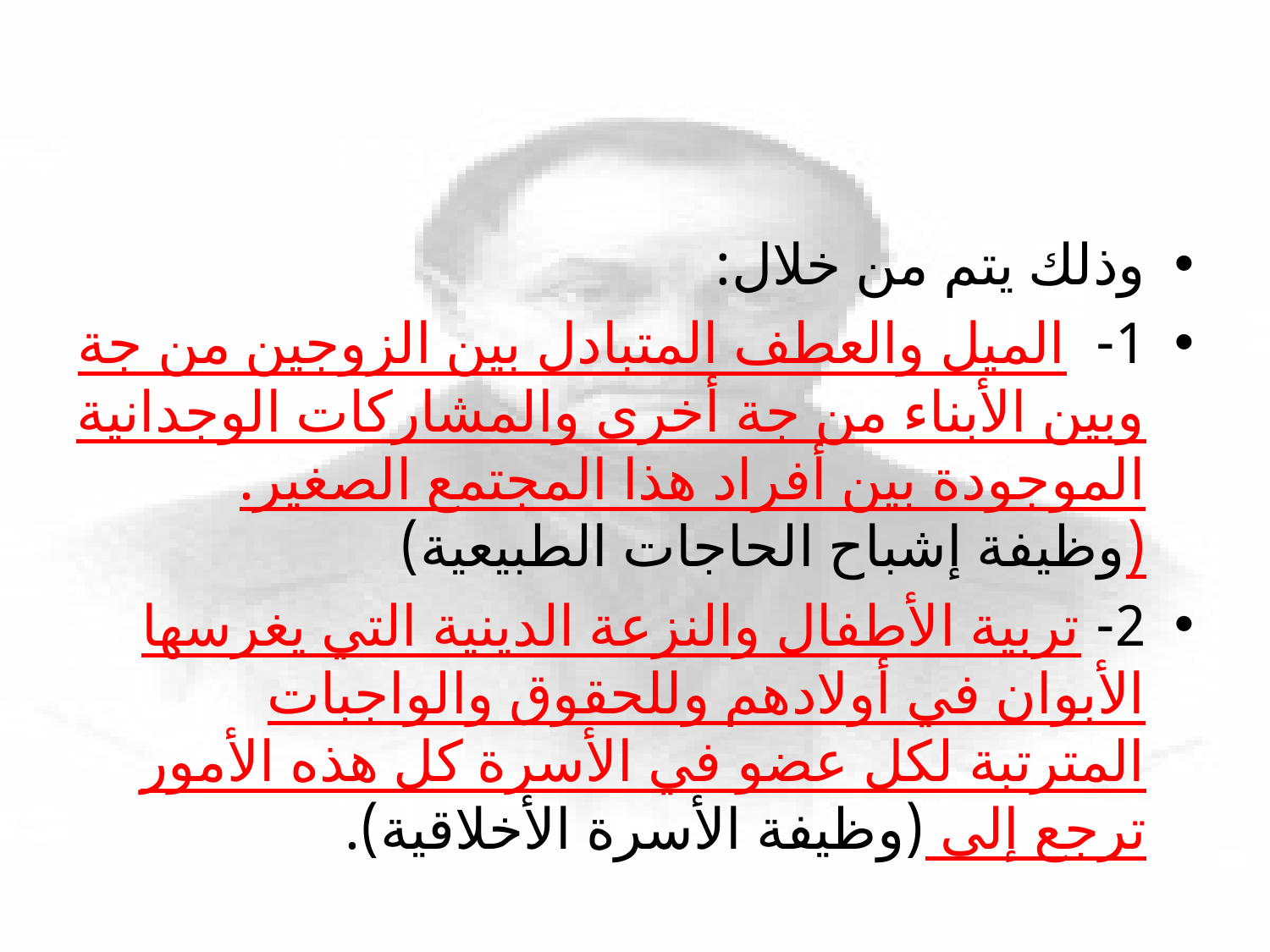

#
وذلك يتم من خلال:
1-  الميل والعطف المتبادل بين الزوجين من جة وبين الأبناء من جة أخرى والمشاركات الوجدانية الموجودة بين أفراد هذا المجتمع الصغير.(وظيفة إشباح الحاجات الطبيعية)
2- تربية الأطفال والنزعة الدينية التي يغرسها الأبوان في أولادهم وللحقوق والواجبات المترتبة لكل عضو في الأسرة كل هذه الأمور ترجع إلى (وظيفة الأسرة الأخلاقية).